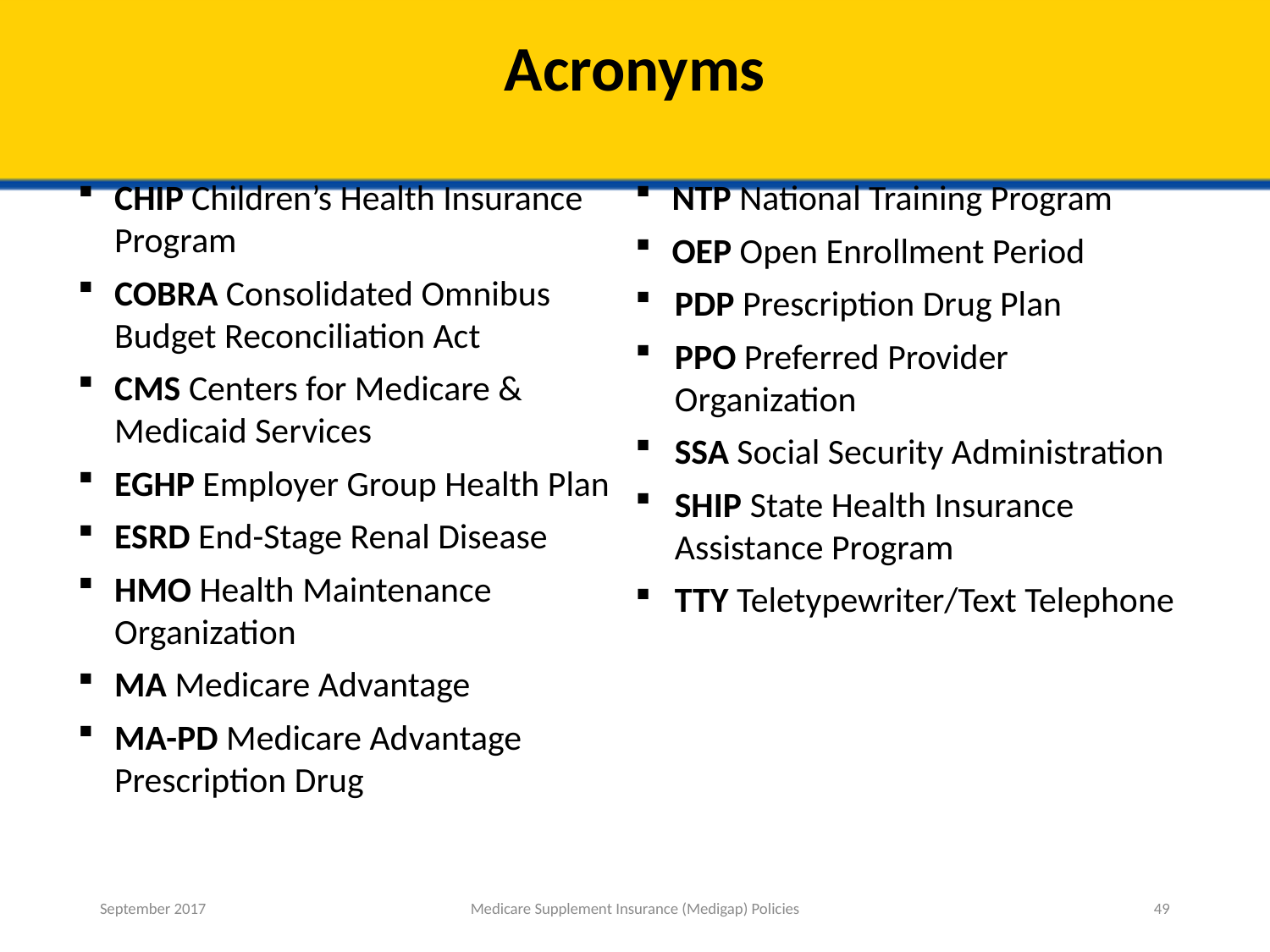

# Acronyms
CHIP Children’s Health Insurance  Program
COBRA Consolidated Omnibus Budget Reconciliation Act
CMS Centers for Medicare & Medicaid Services
EGHP Employer Group Health Plan
ESRD End-Stage Renal Disease
HMO Health Maintenance Organization
MA Medicare Advantage
MA-PD Medicare Advantage Prescription Drug
NTP National Training Program
OEP Open Enrollment Period
PDP Prescription Drug Plan
PPO Preferred Provider Organization
SSA Social Security Administration
SHIP State Health Insurance Assistance Program
TTY Teletypewriter/Text Telephone

September 2017
Medicare Supplement Insurance (Medigap) Policies
49